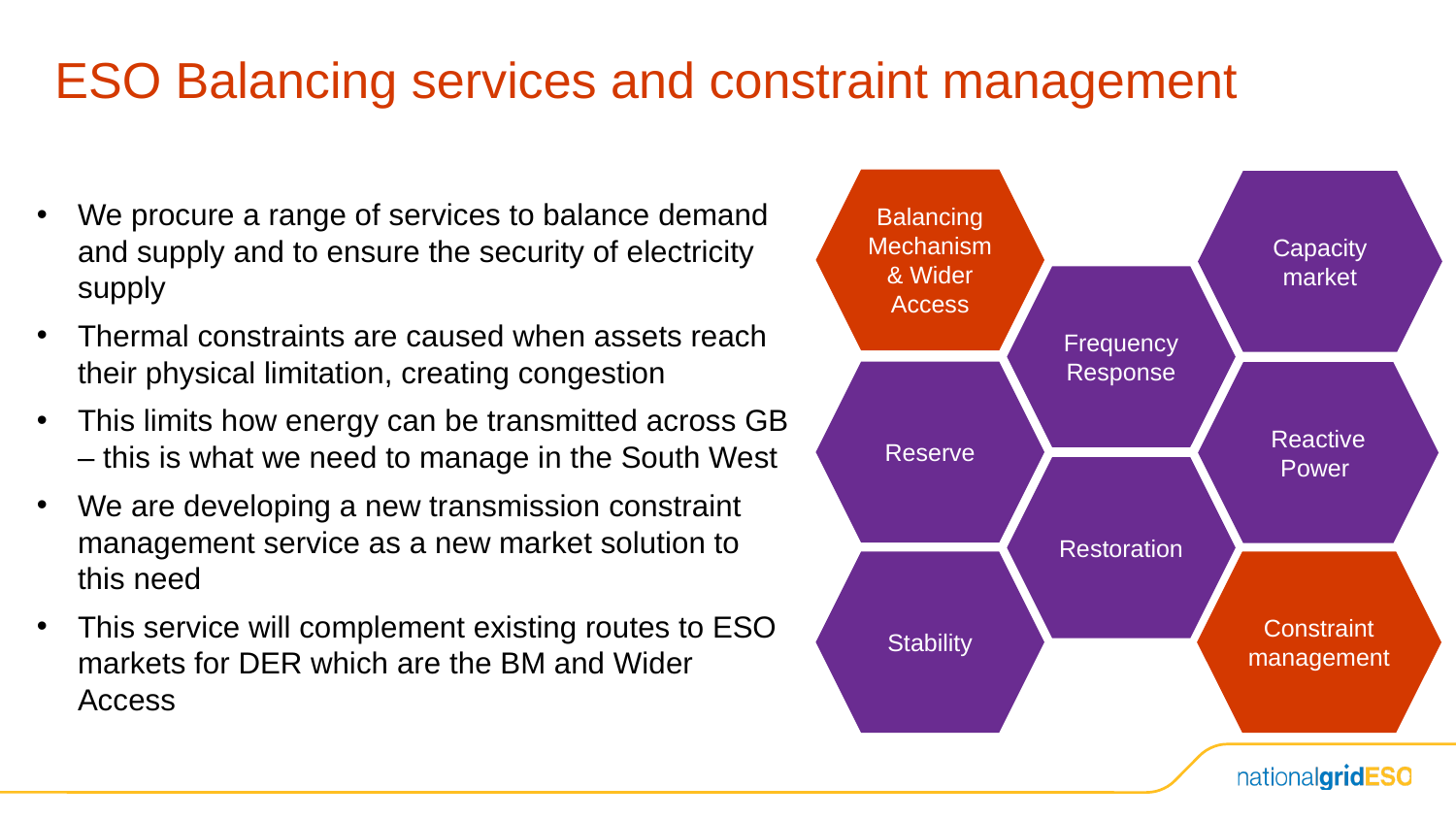

# ESO Balancing services and constraint management
Balancing Mechanism & Wider Access
Capacity market
We procure a range of services to balance demand and supply and to ensure the security of electricity supply
Thermal constraints are caused when assets reach their physical limitation, creating congestion
This limits how energy can be transmitted across GB – this is what we need to manage in the South West
We are developing a new transmission constraint management service as a new market solution to this need
This service will complement existing routes to ESO markets for DER which are the BM and Wider Access

Frequency Response
Reserve
Reactive Power
Restoration
Stability
Constraint management